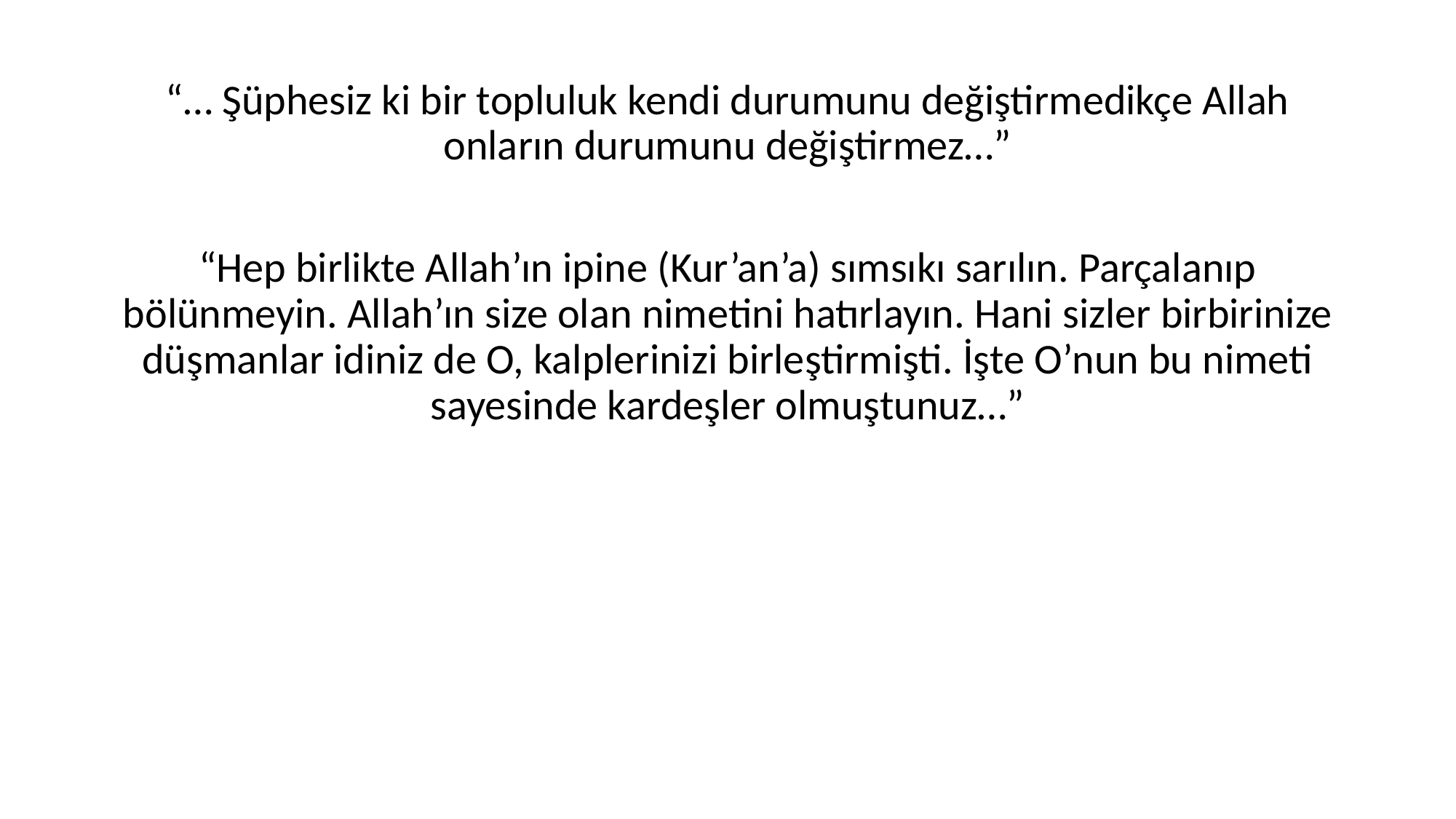

“… Şüphesiz ki bir topluluk kendi durumunu değiştirmedikçe Allah onların durumunu değiştirmez…”

“Hep birlikte Allah’ın ipine (Kur’an’a) sımsıkı sarılın. Parçalanıp bölünmeyin. Allah’ın size olan nimetini hatırlayın. Hani sizler birbirinize düşmanlar idiniz de O, kalplerinizi birleştirmişti. İşte O’nun bu nimeti sayesinde kardeşler olmuştunuz…”